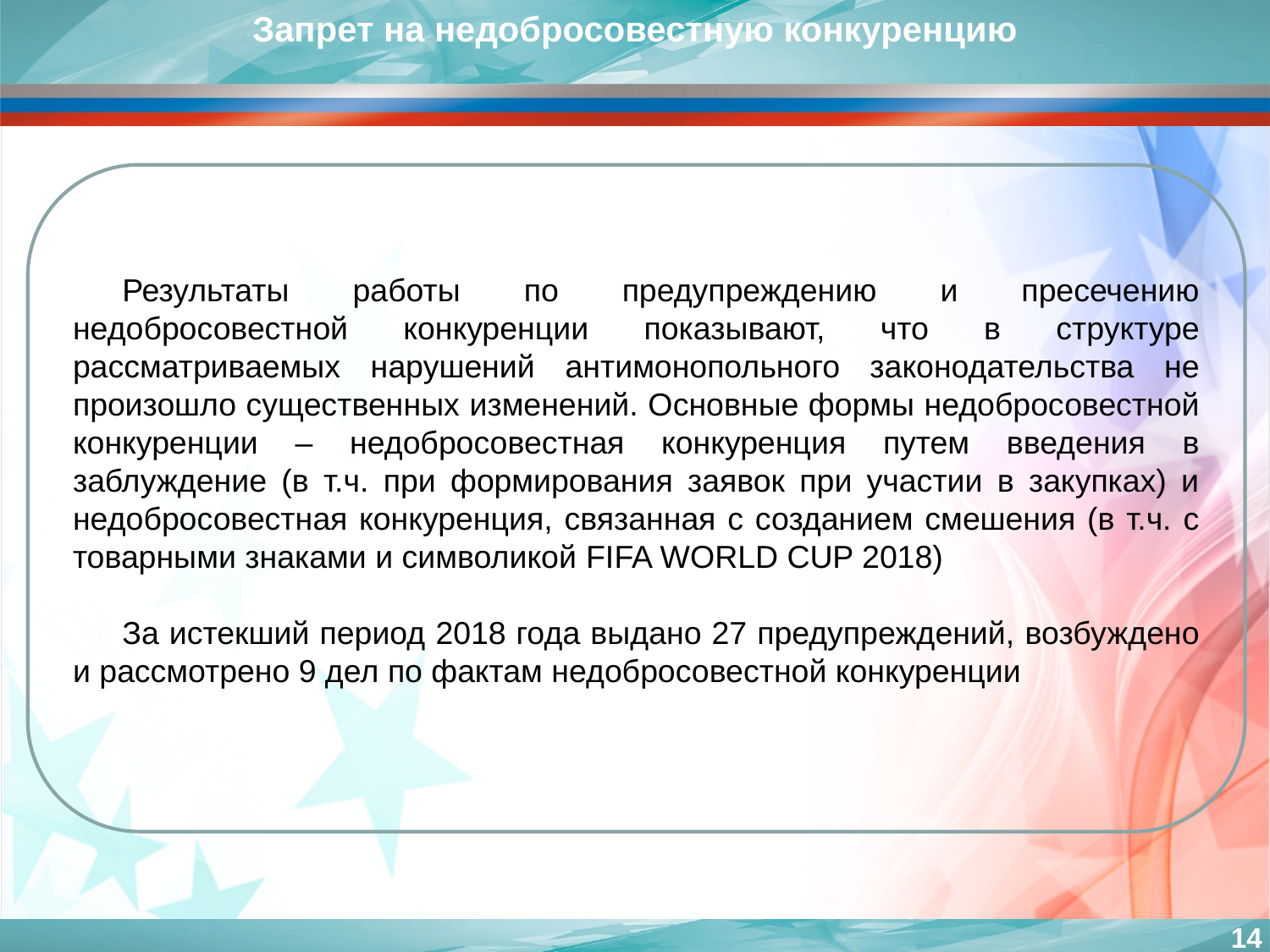

Запрет на недобросовестную конкуренцию
Результаты работы по предупреждению и пресечению недобросовестной конкуренции показывают, что в структуре рассматриваемых нарушений антимонопольного законодательства не произошло существенных изменений. Основные формы недобросовестной конкуренции – недобросовестная конкуренция путем введения в заблуждение (в т.ч. при формирования заявок при участии в закупках) и недобросовестная конкуренция, связанная с созданием смешения (в т.ч. с товарными знаками и символикой FIFA WORLD CUP 2018)

За истекший период 2018 года выдано 27 предупреждений, возбуждено и рассмотрено 9 дел по фактам недобросовестной конкуренции

14